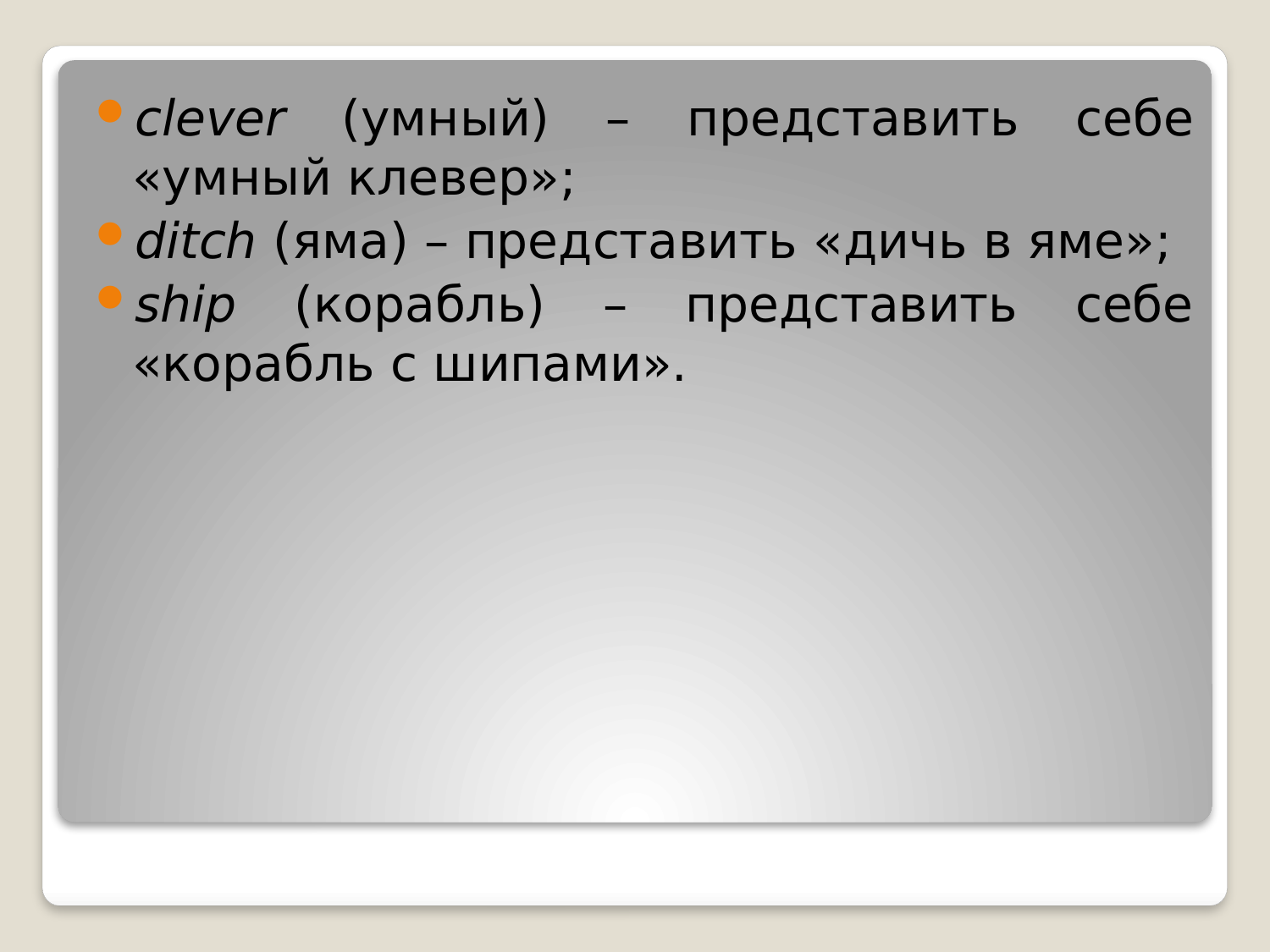

clever (умный) – представить себе «умный клевер»;
ditch (яма) – представить «дичь в яме»;
ship (корабль) – представить себе «корабль с шипами».

#